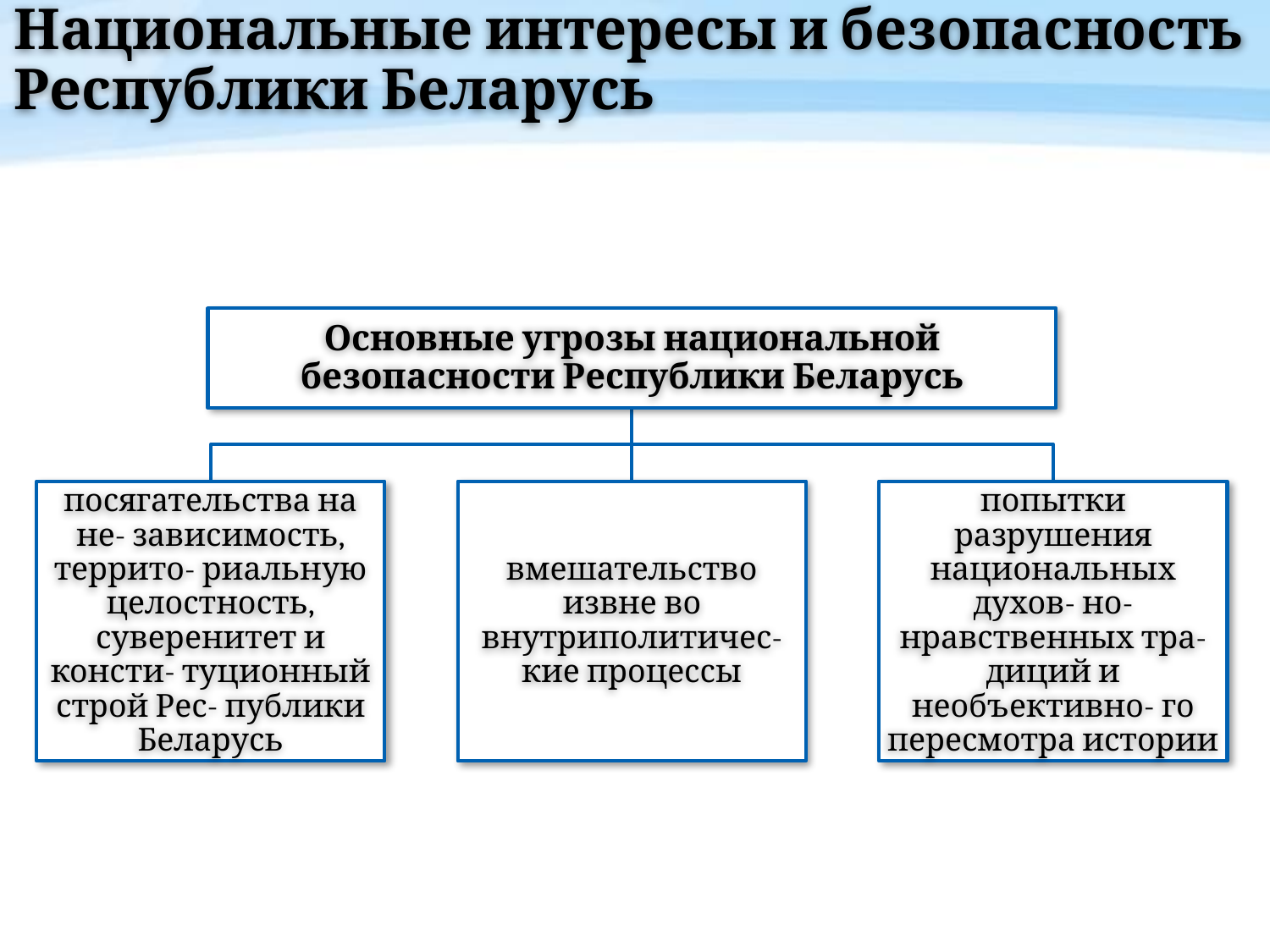

# Национальные интересы и безопасность Республики Беларусь

Основные угрозы национальной безопасности Республики Беларусь

посягательства на не- зависимость, террито- риальную целостность, суверенитет и консти- туционный строй Рес- публики Беларусь

вмешательство извне во внутриполитичес- кие процессы

попытки разрушения национальных духов- но-нравственных тра- диций и необъективно- го пересмотра истории